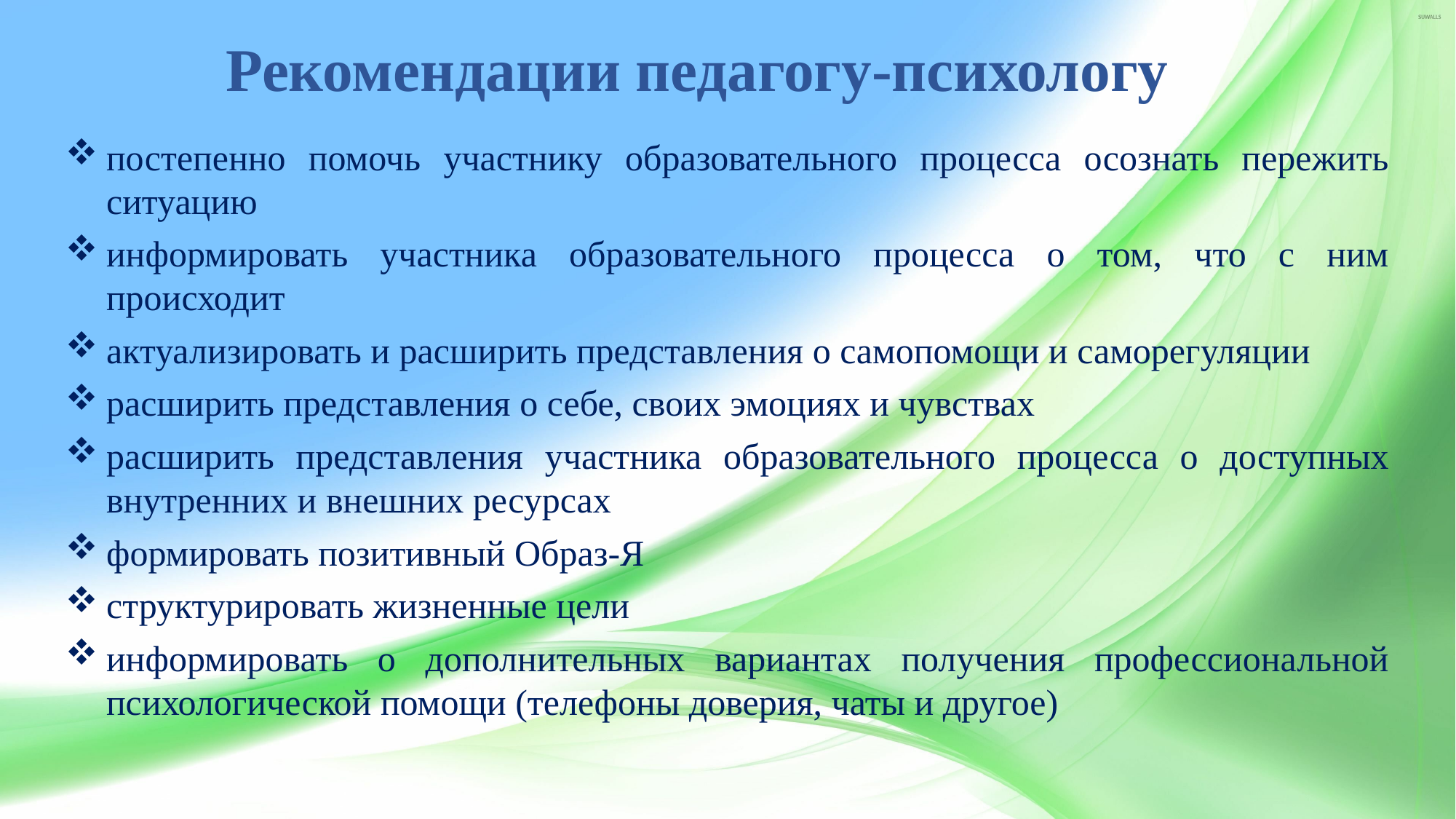

# Рекомендации педагогу-психологу
постепенно помочь участнику образовательного процесса осознать пережить ситуацию
информировать участника образовательного процесса о том, что с ним происходит
актуализировать и расширить представления о самопомощи и саморегуляции
расширить представления о себе, своих эмоциях и чувствах
расширить представления участника образовательного процесса о доступных внутренних и внешних ресурсах
формировать позитивный Образ-Я
структурировать жизненные цели
информировать о дополнительных вариантах получения профессиональной психологической помощи (телефоны доверия, чаты и другое)